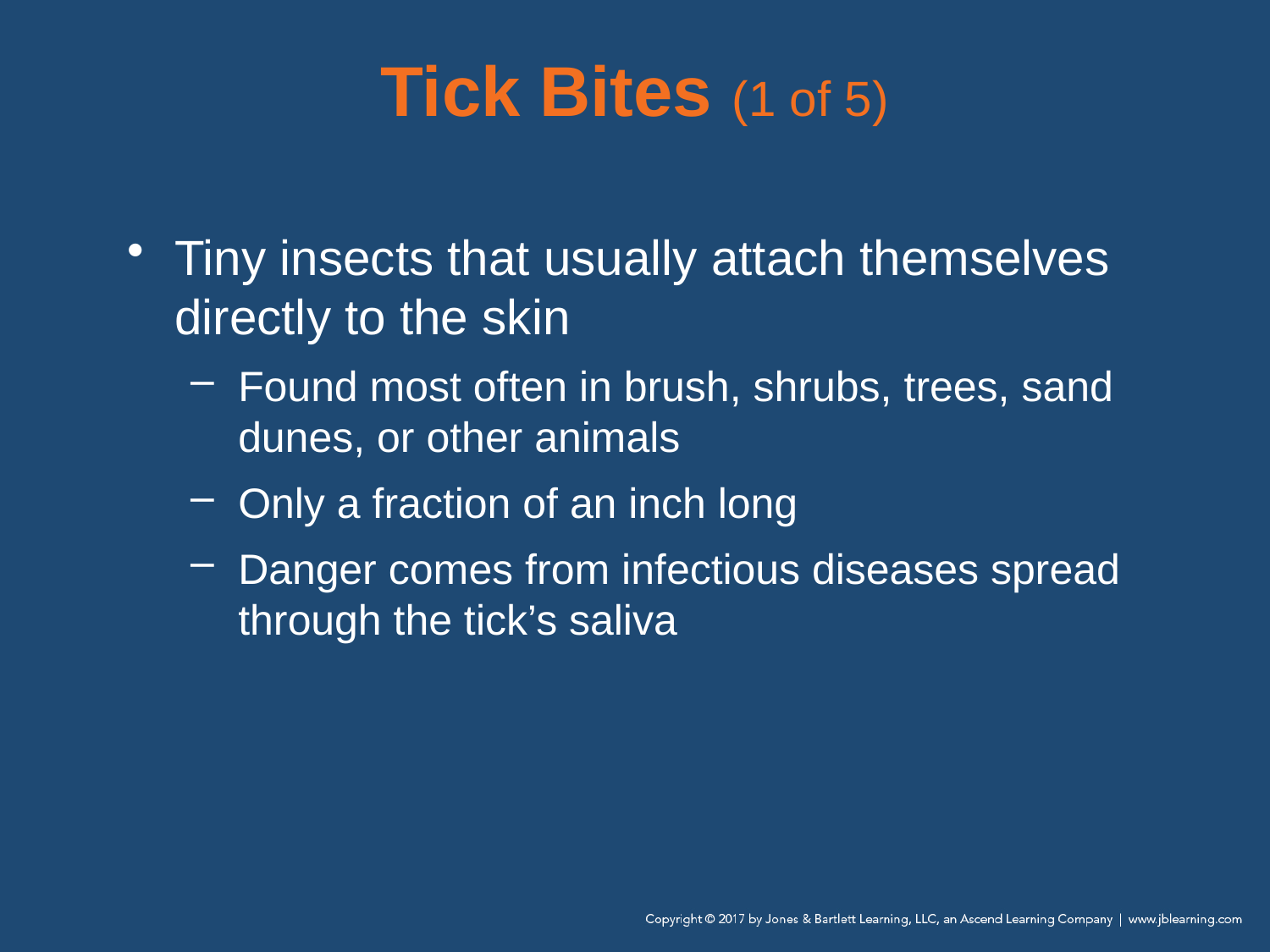

# Tick Bites (1 of 5)
Tiny insects that usually attach themselves directly to the skin
Found most often in brush, shrubs, trees, sand dunes, or other animals
Only a fraction of an inch long
Danger comes from infectious diseases spread through the tick’s saliva